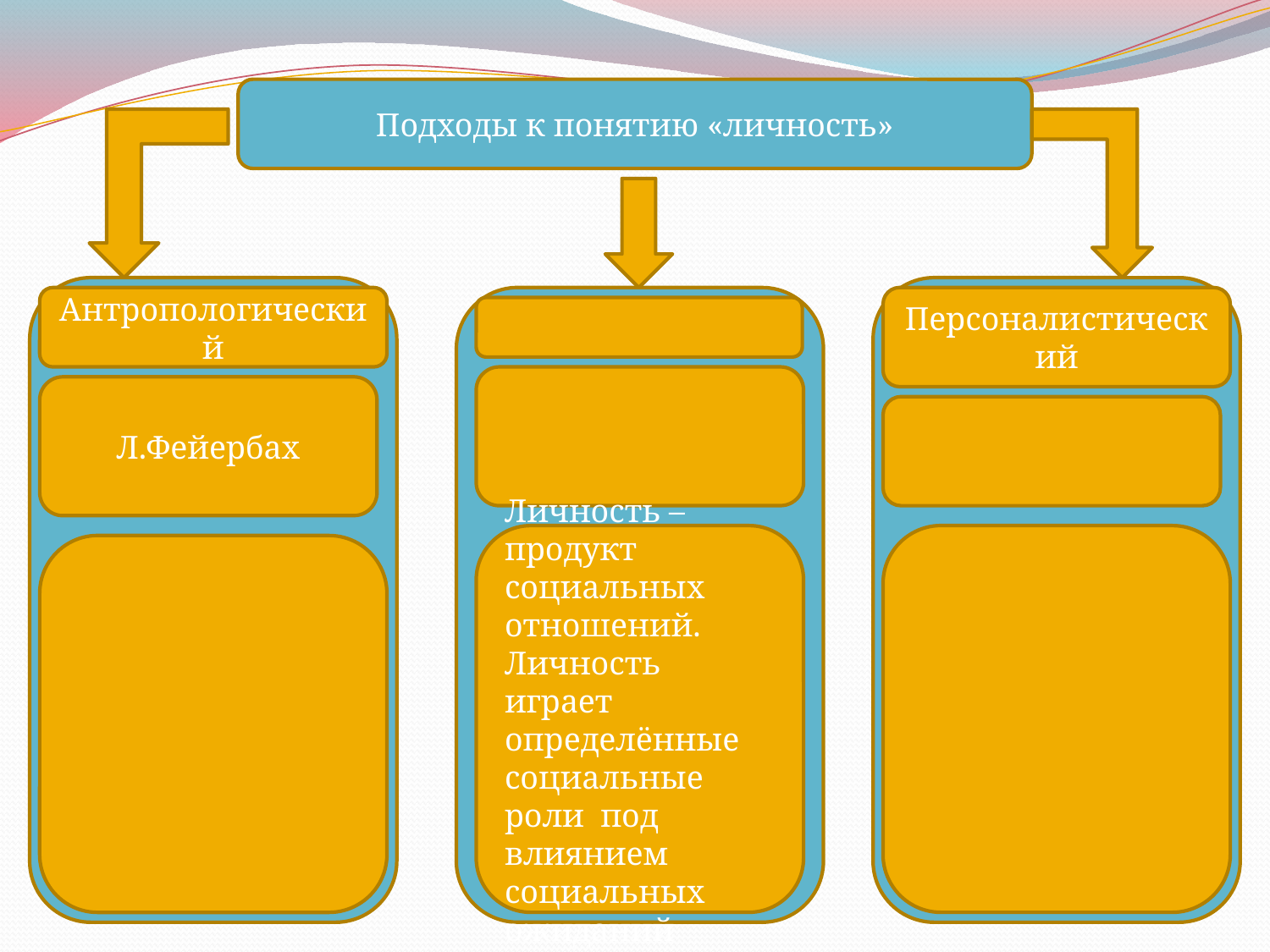

Подходы к понятию «личность»

Антропологический

Персоналистический

Л.Фейербах

Личность – продукт социальных отношений.
Личность играет определённые социальные роли  под влиянием социальных ожиданий